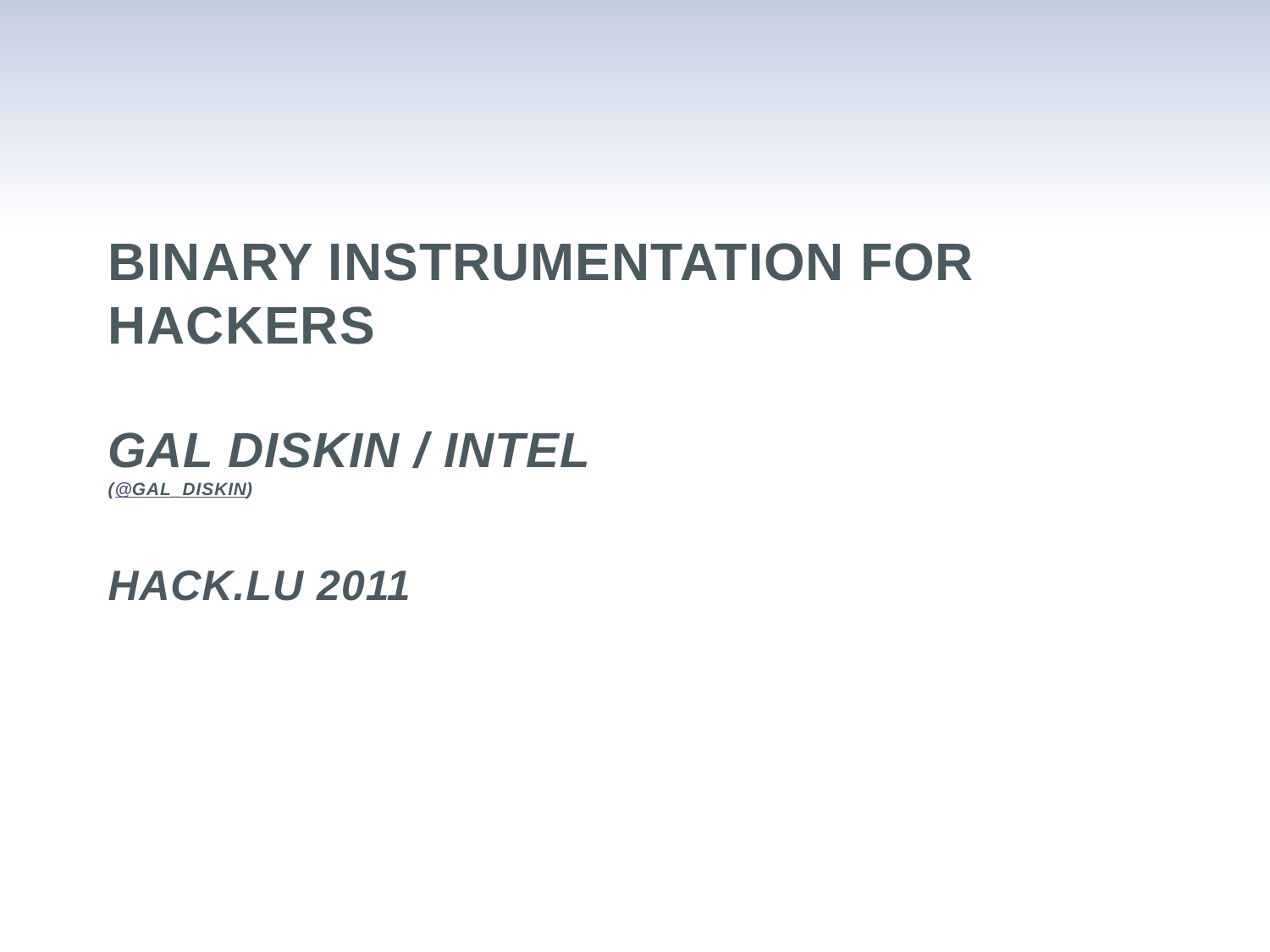

Binary instrumentation for Hackers
Gal Diskin / Intel
(@gal_diskin)
Hack.lu 2011